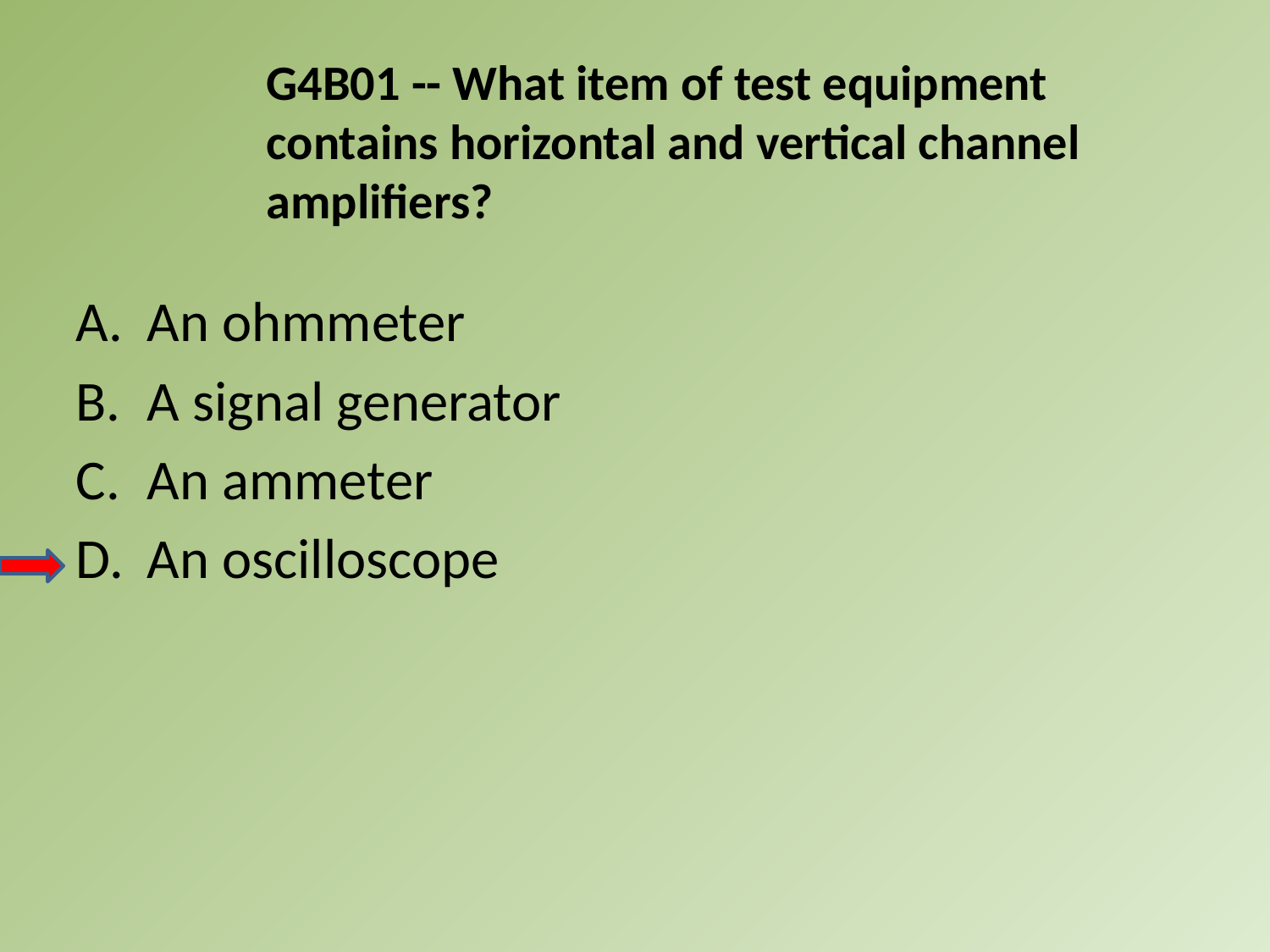

G4B01 -- What item of test equipment contains horizontal and vertical channel amplifiers?
A.	An ohmmeter
B.	A signal generator
C.	An ammeter
D.	An oscilloscope